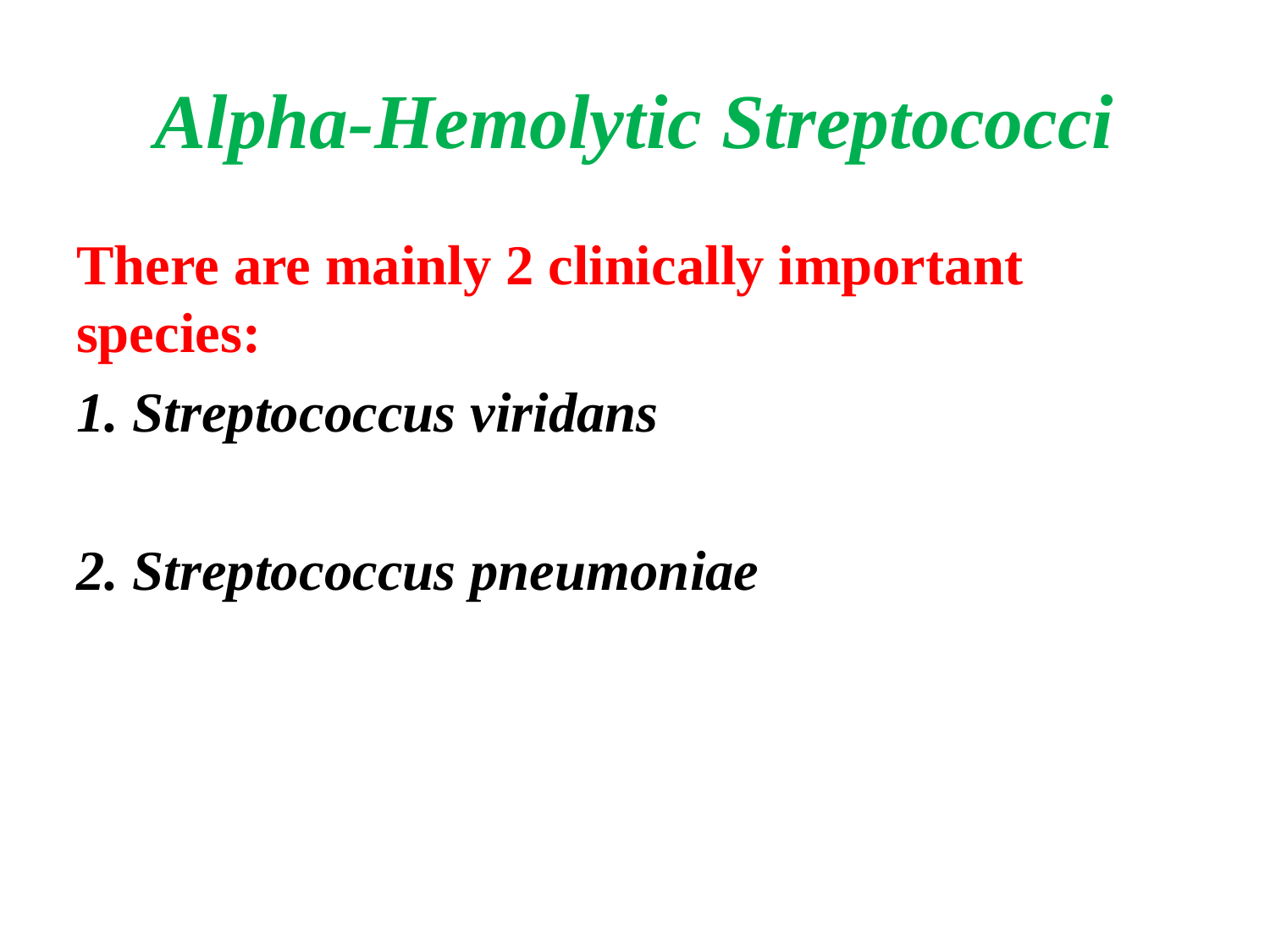

# Alpha-Hemolytic Streptococci
There are mainly 2 clinically important species:
1. Streptococcus viridans

2. Streptococcus pneumoniae